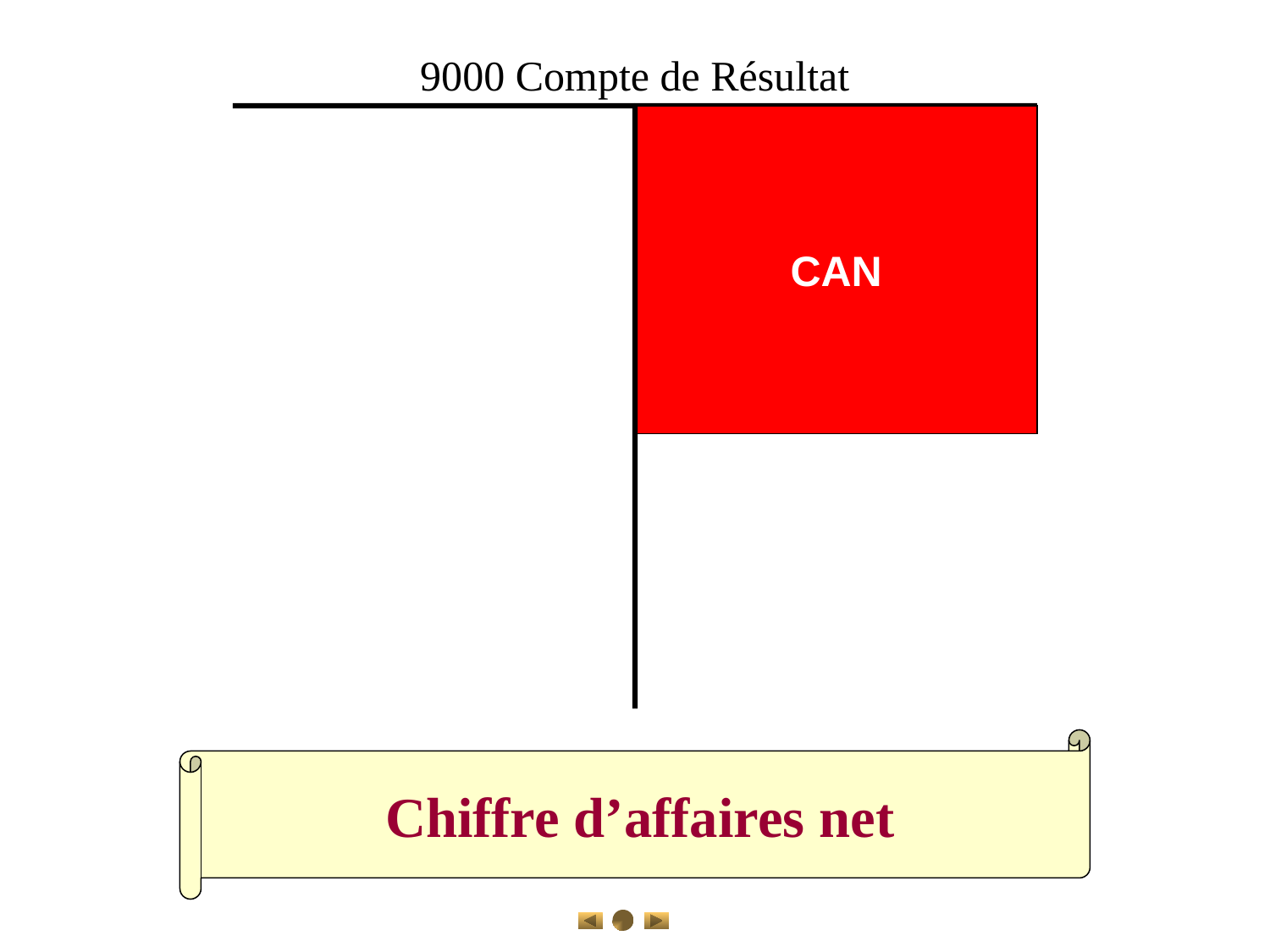

9000 Compte de Résultat

CAN

Chiffre d’affaires net